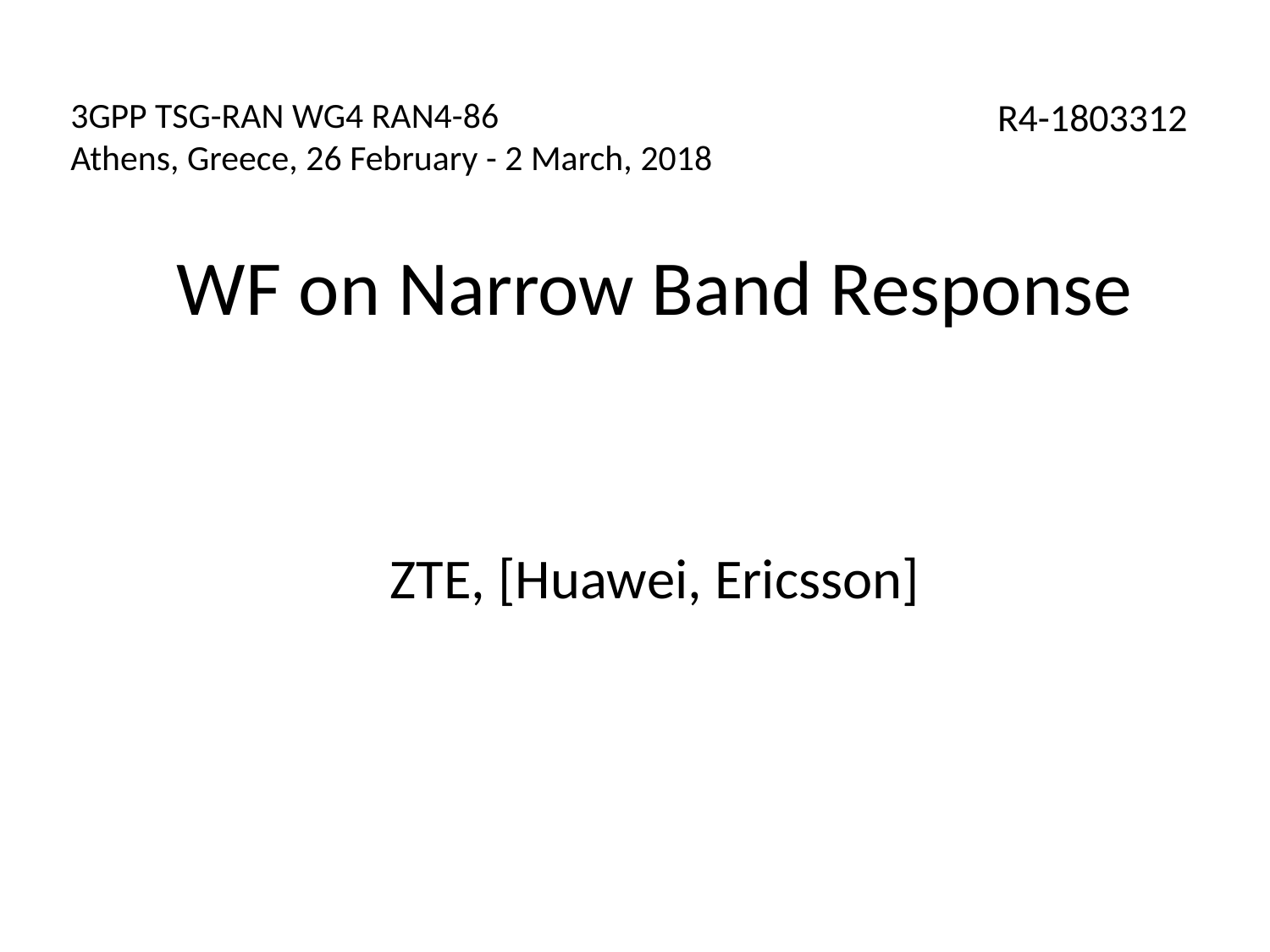

# 3GPP TSG-RAN WG4 RAN4-86 Athens, Greece, 26 February - 2 March, 2018
R4-1803312
WF on Narrow Band Response
ZTE, [Huawei, Ericsson]